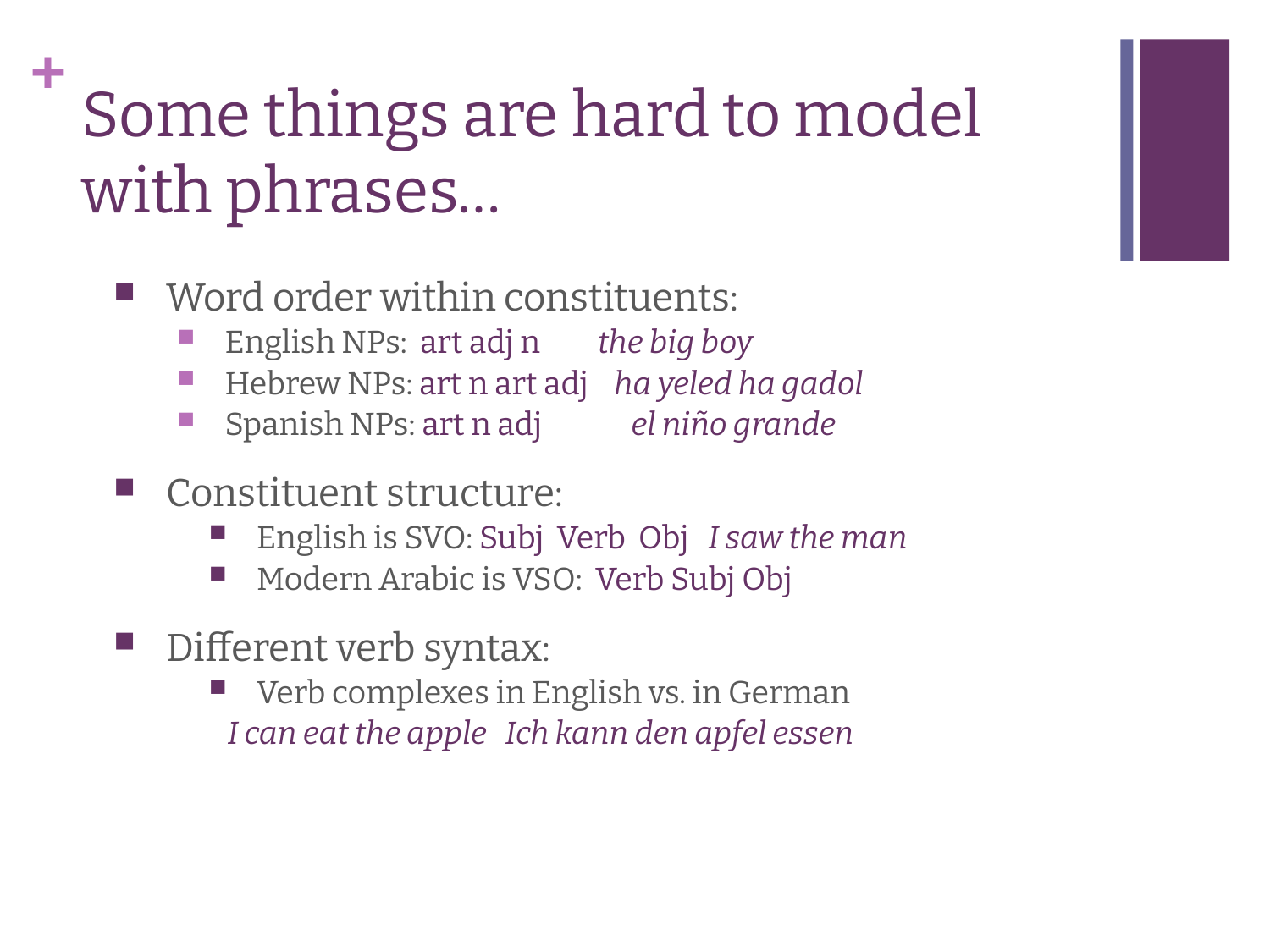

# Some things are hard to model with phrases…
Word order within constituents:
English NPs:  art adj n         the big boy
Hebrew NPs: art n art adj    ha yeled ha gadol
Spanish NPs: art n adj	    el niño grande
Constituent structure:
English is SVO: Subj  Verb  Obj   I saw the man
Modern Arabic is VSO:  Verb Subj Obj
Different verb syntax:
Verb complexes in English vs. in German
   I can eat the apple   Ich kann den apfel essen